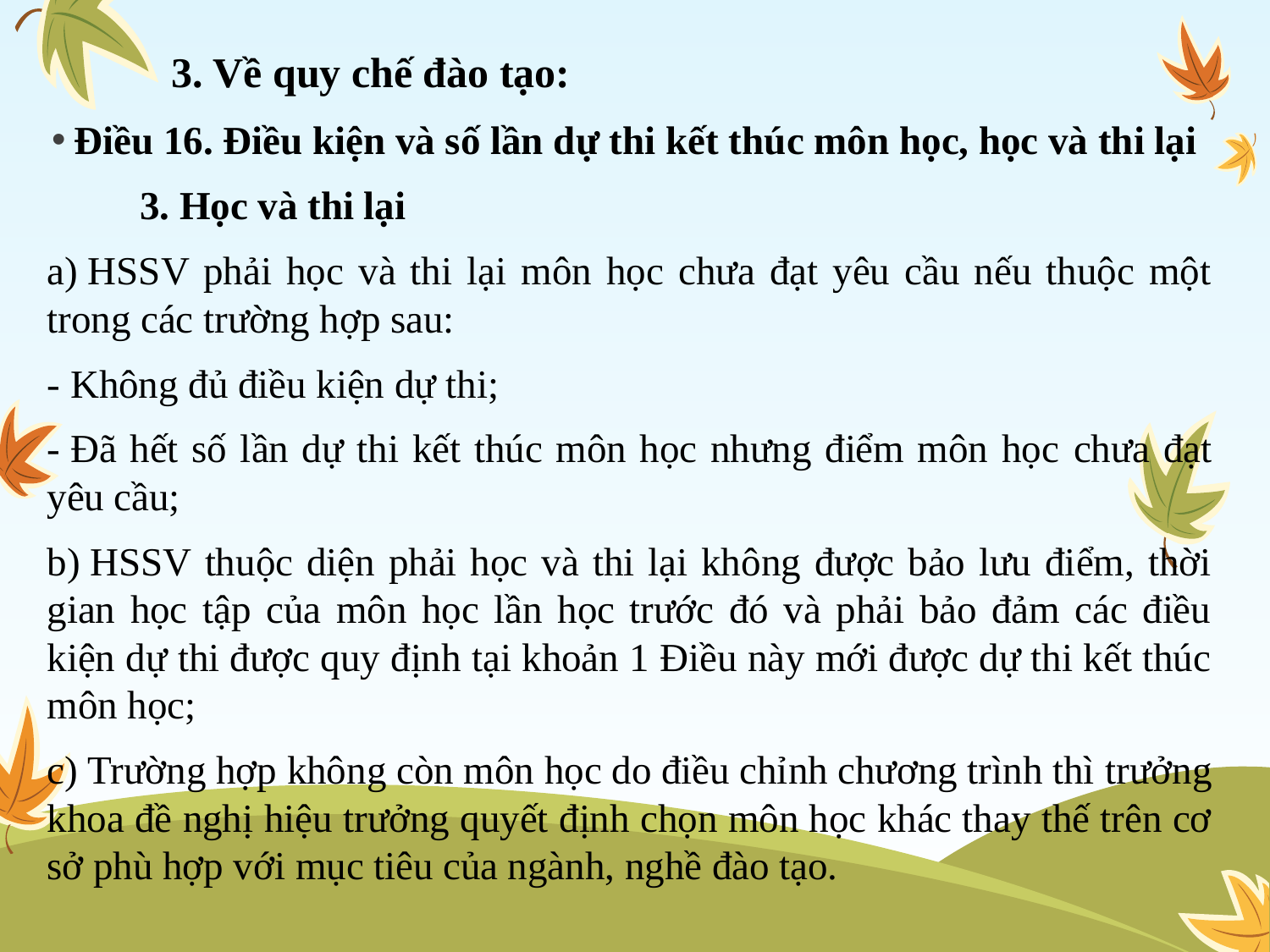

# 3. Về quy chế đào tạo:
Điều 16. Điều kiện và số lần dự thi kết thúc môn học, học và thi lại
	3. Học và thi lại
a) HSSV phải học và thi lại môn học chưa đạt yêu cầu nếu thuộc một trong các trường hợp sau:
- Không đủ điều kiện dự thi;
- Đã hết số lần dự thi kết thúc môn học nhưng điểm môn học chưa đạt yêu cầu;
b) HSSV thuộc diện phải học và thi lại không được bảo lưu điểm, thời gian học tập của môn học lần học trước đó và phải bảo đảm các điều kiện dự thi được quy định tại khoản 1 Điều này mới được dự thi kết thúc môn học;
c) Trường hợp không còn môn học do điều chỉnh chương trình thì trưởng khoa đề nghị hiệu trưởng quyết định chọn môn học khác thay thế trên cơ sở phù hợp với mục tiêu của ngành, nghề đào tạo.